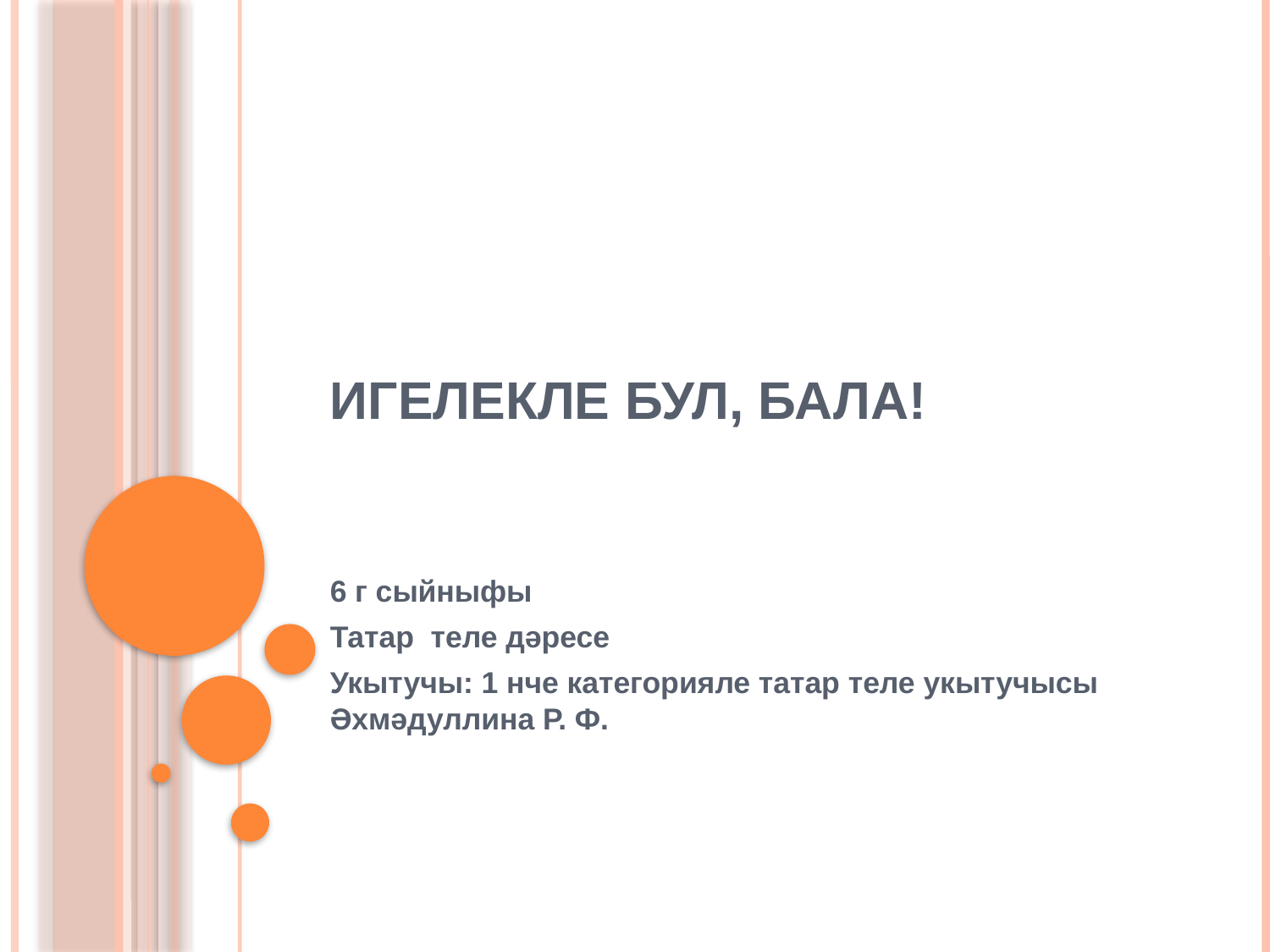

# Игелекле бул, бала!
6 г сыйныфы
Татар  теле дәресе
Укытучы: 1 нче категорияле татар теле укытучысы Әхмәдуллина Р. Ф.